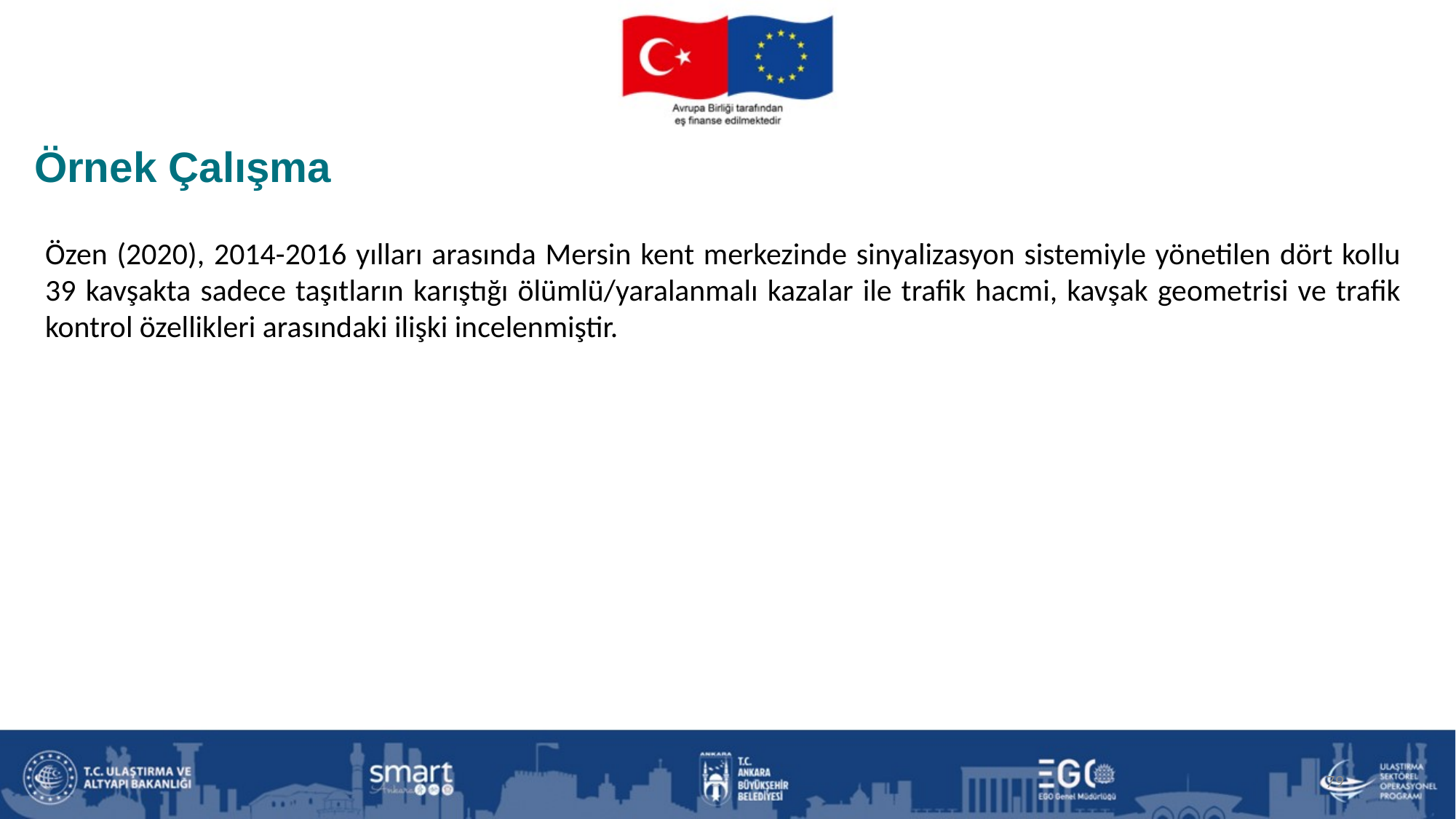

Örnek Çalışma

Özen (2020), 2014-2016 yılları arasında Mersin kent merkezinde sinyalizasyon sistemiyle yönetilen dört kollu 39 kavşakta sadece taşıtların karıştığı ölümlü/yaralanmalı kazalar ile trafik hacmi, kavşak geometrisi ve trafik kontrol özellikleri arasındaki ilişki incelenmiştir.

79